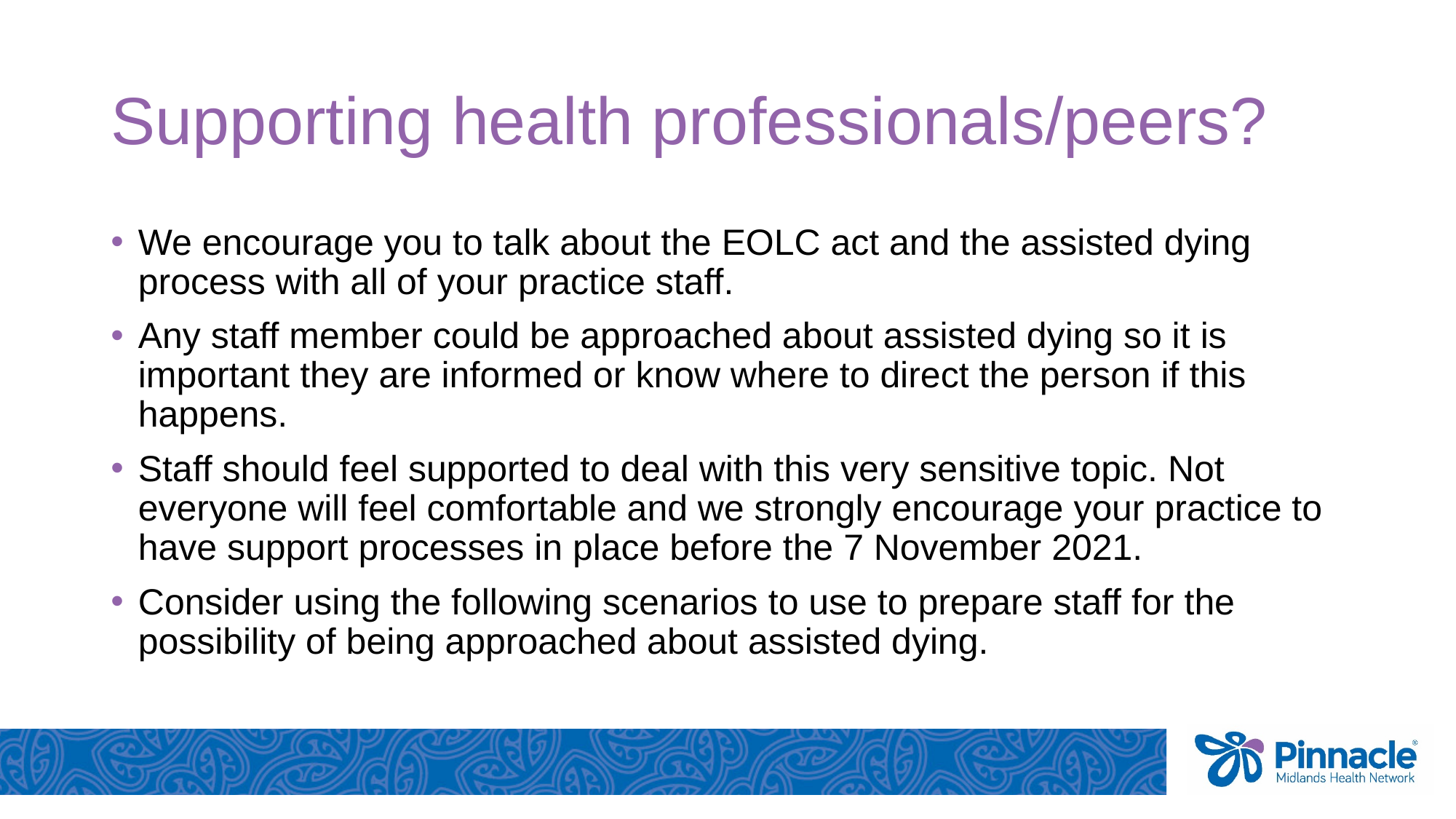

# Supporting health professionals/peers?
We encourage you to talk about the EOLC act and the assisted dying process with all of your practice staff.
Any staff member could be approached about assisted dying so it is important they are informed or know where to direct the person if this happens.
Staff should feel supported to deal with this very sensitive topic. Not everyone will feel comfortable and we strongly encourage your practice to  have support processes in place before the 7 November 2021.
Consider using the following scenarios to use to prepare staff for the possibility of being approached about assisted dying.